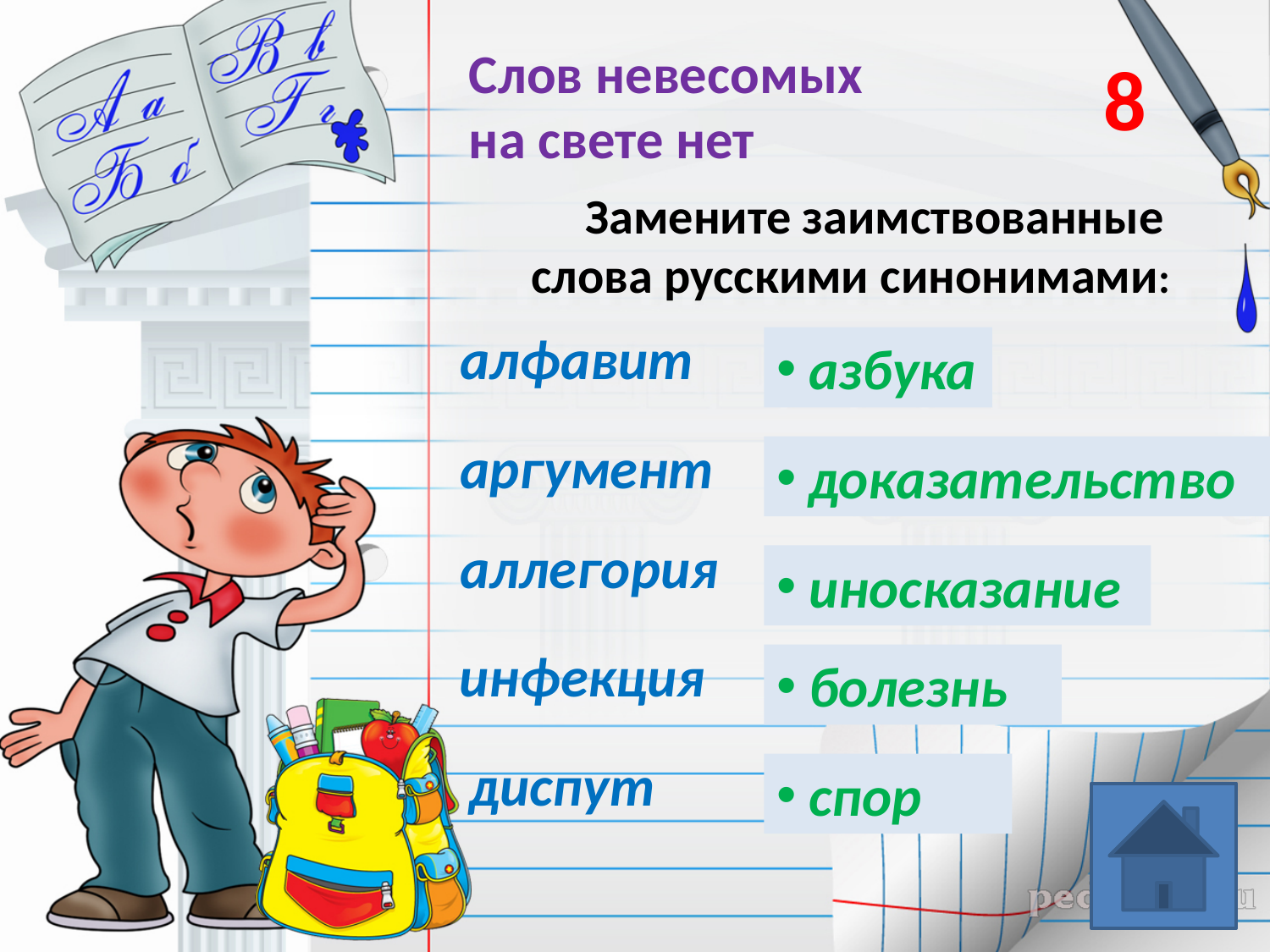

8
# Слов невесомых на свете нет
Замените заимствованные слова русскими синонимами:

алфавит
 азбука
аргумент
 доказательство
аллегория
 иносказание
инфекция
 болезнь
диспут
 спор